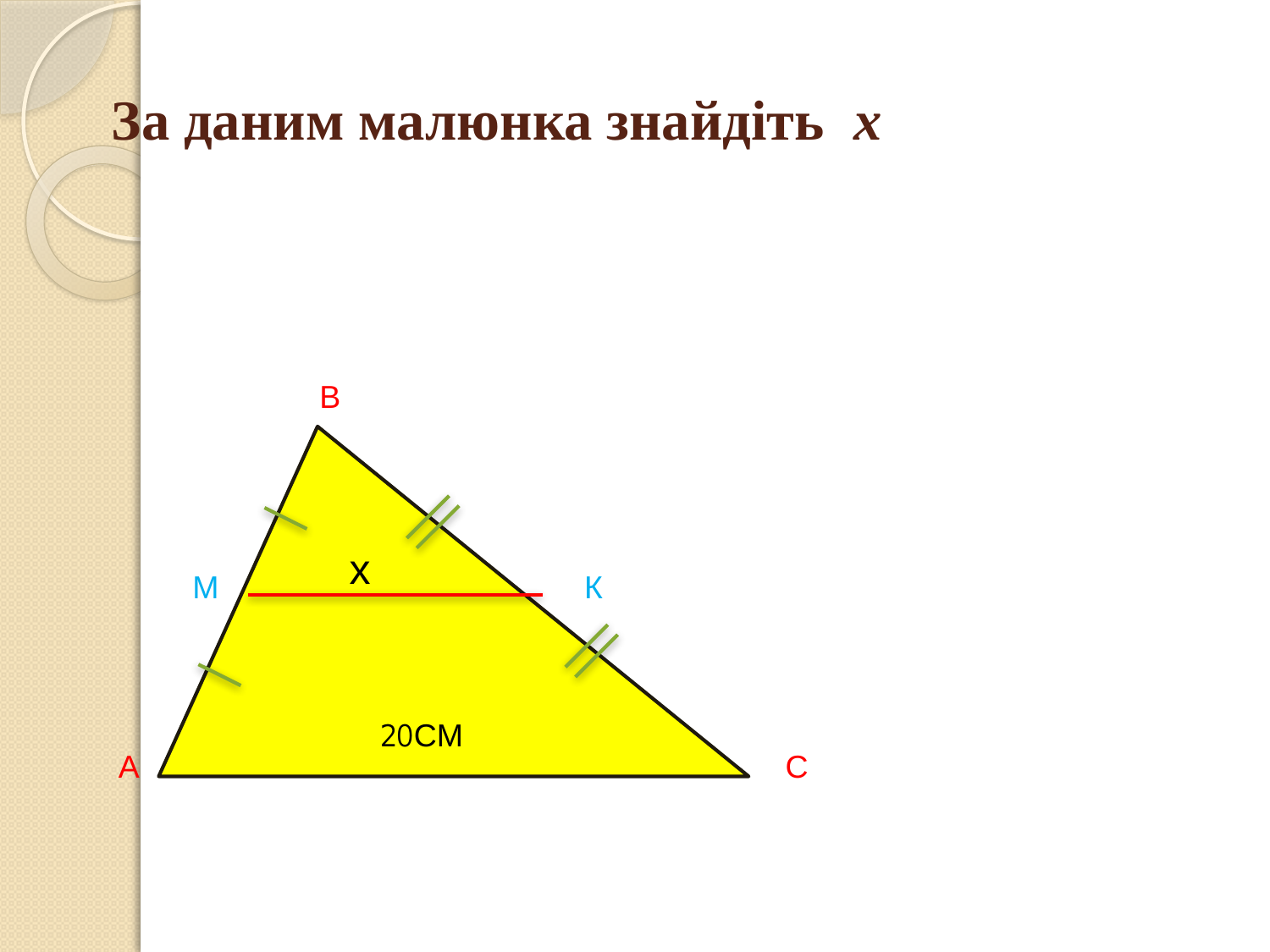

# За даним малюнка знайдіть  x
В

х
М
К
20СМ
А
С